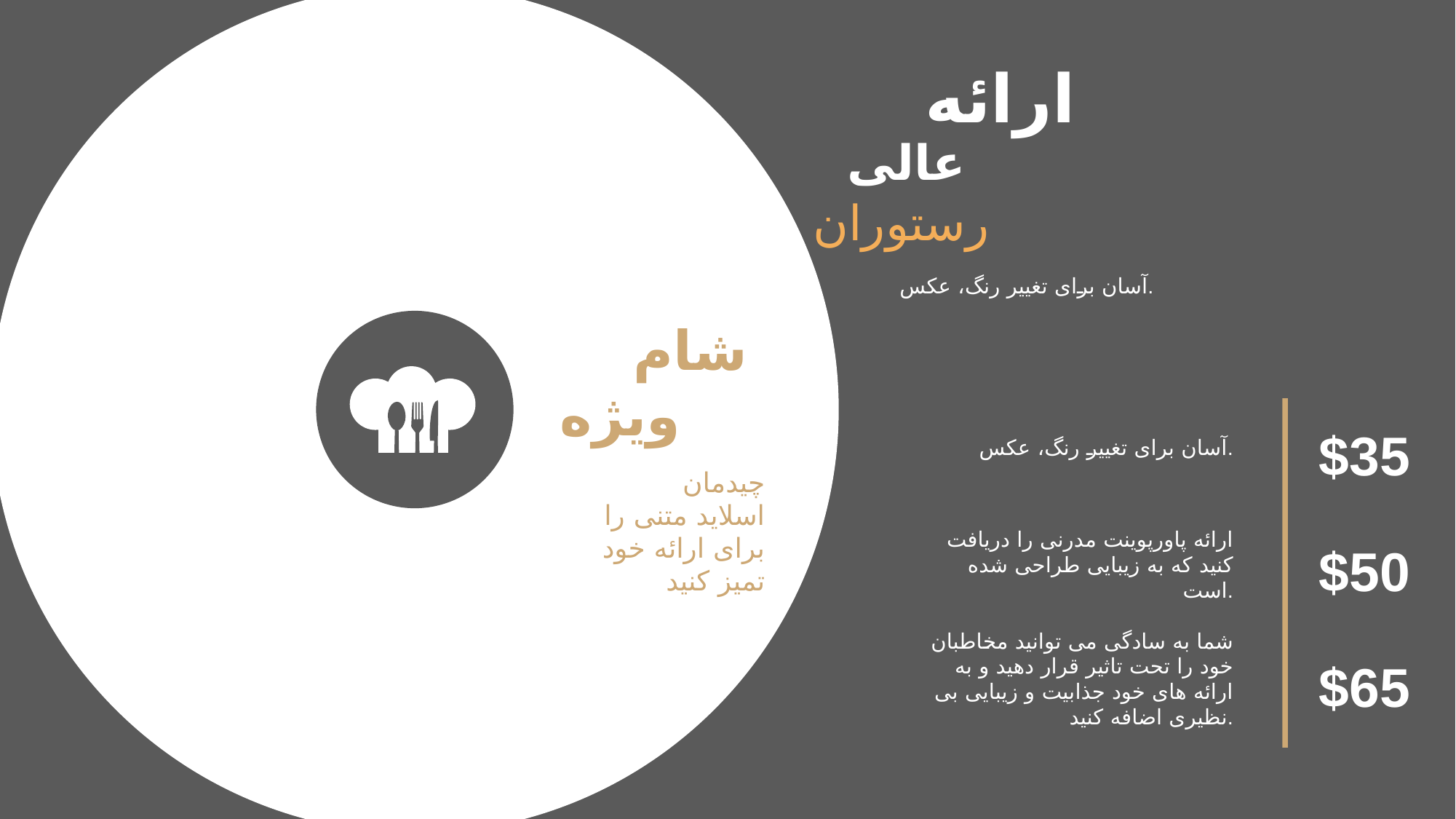

ارائه

عالی
رستوران
آسان برای تغییر رنگ، عکس.
شام
ویژه

$35

آسان برای تغییر رنگ، عکس.
چیدمان
اسلاید متنی را برای ارائه خود تمیز کنید
ارائه پاورپوینت مدرنی را دریافت کنید که به زیبایی طراحی شده است.
$50
شما به سادگی می توانید مخاطبان خود را تحت تاثیر قرار دهید و به ارائه های خود جذابیت و زیبایی بی نظیری اضافه کنید.
$65